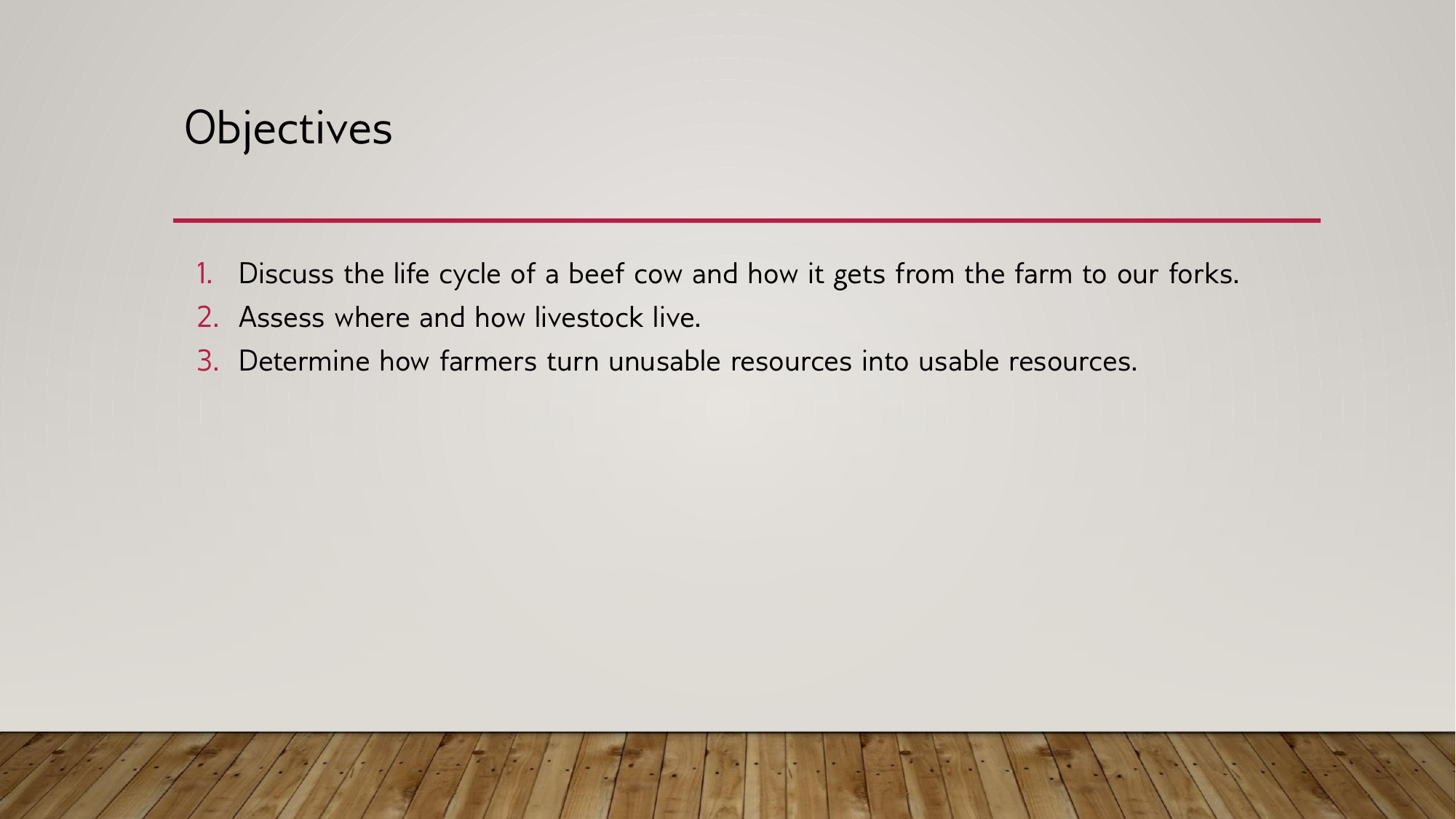

# Objectives
Discuss the life cycle of a beef cow and how it gets from the farm to our forks.
Assess where and how livestock live.
Determine how farmers turn unusable resources into usable resources.